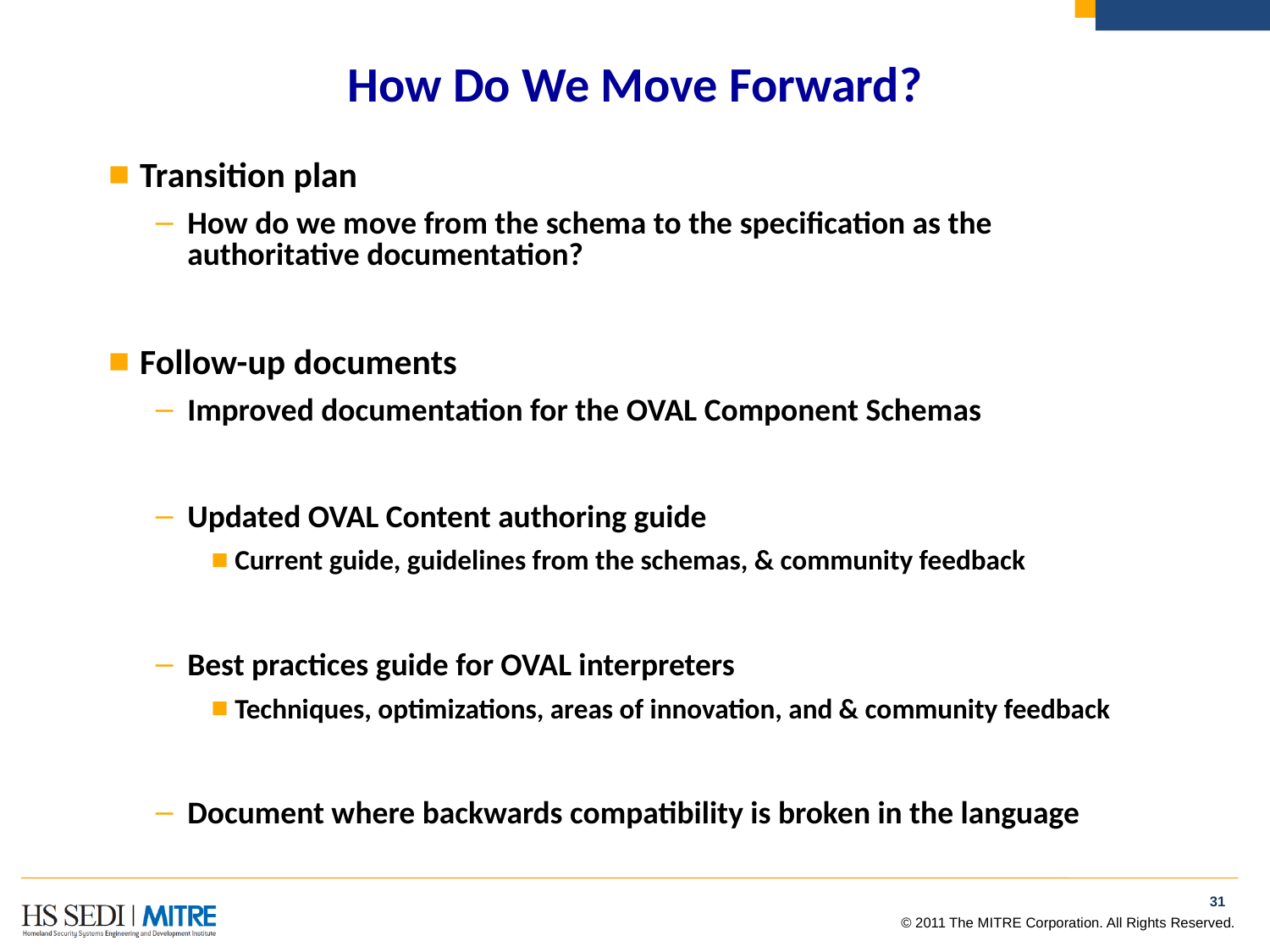

# How Do We Move Forward?
Transition plan
How do we move from the schema to the specification as the authoritative documentation?

Follow-up documents
Improved documentation for the OVAL Component Schemas

Updated OVAL Content authoring guide
Current guide, guidelines from the schemas, & community feedback

Best practices guide for OVAL interpreters
Techniques, optimizations, areas of innovation, and & community feedback

Document where backwards compatibility is broken in the language
31